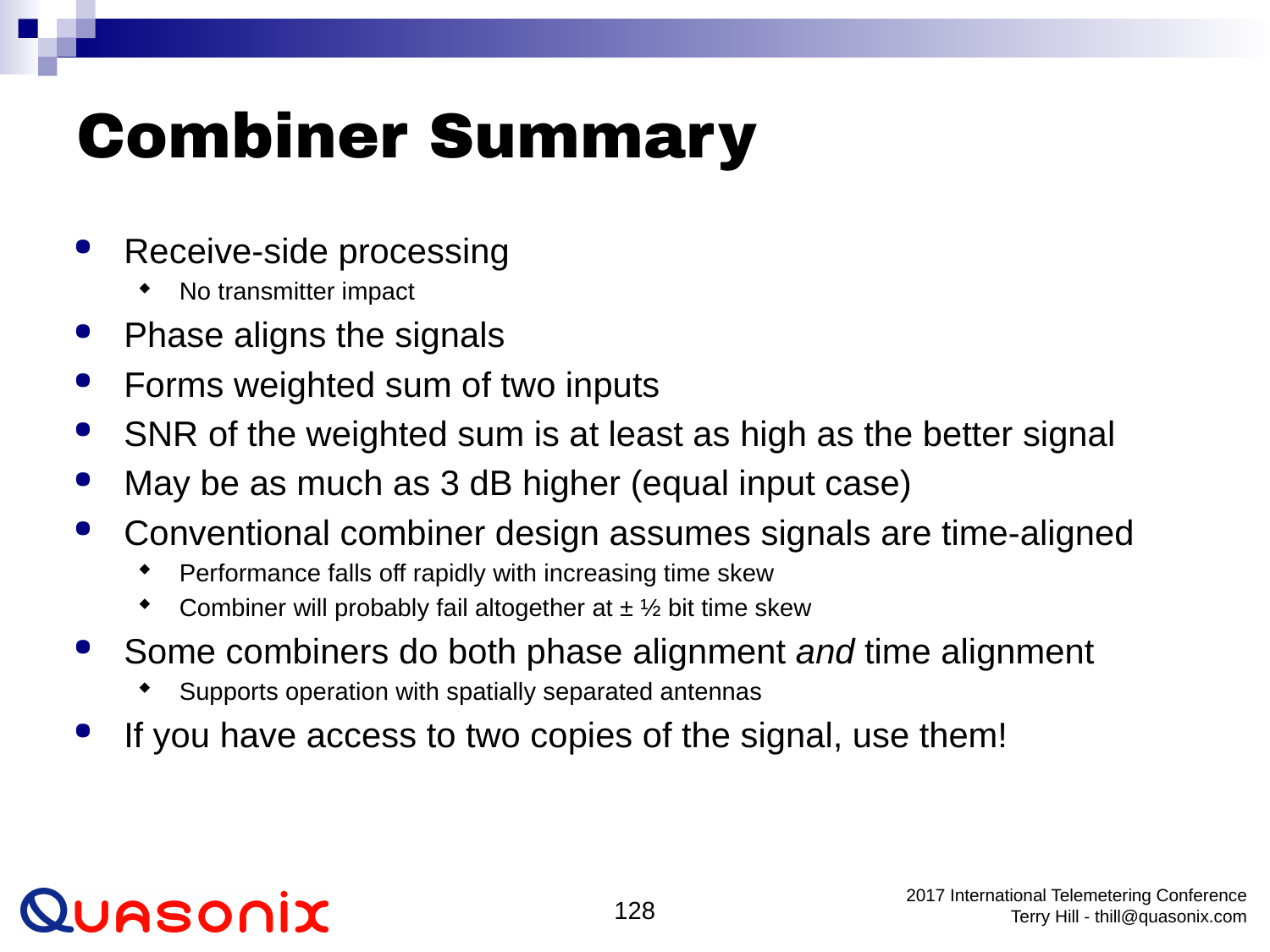

# Combiner Summary
Receive-side processing
No transmitter impact
Phase aligns the signals
Forms weighted sum of two inputs
SNR of the weighted sum is at least as high as the better signal
May be as much as 3 dB higher (equal input case)
Conventional combiner design assumes signals are time-aligned
Performance falls off rapidly with increasing time skew
Combiner will probably fail altogether at ± ½ bit time skew
Some combiners do both phase alignment and time alignment
Supports operation with spatially separated antennas
If you have access to two copies of the signal, use them!